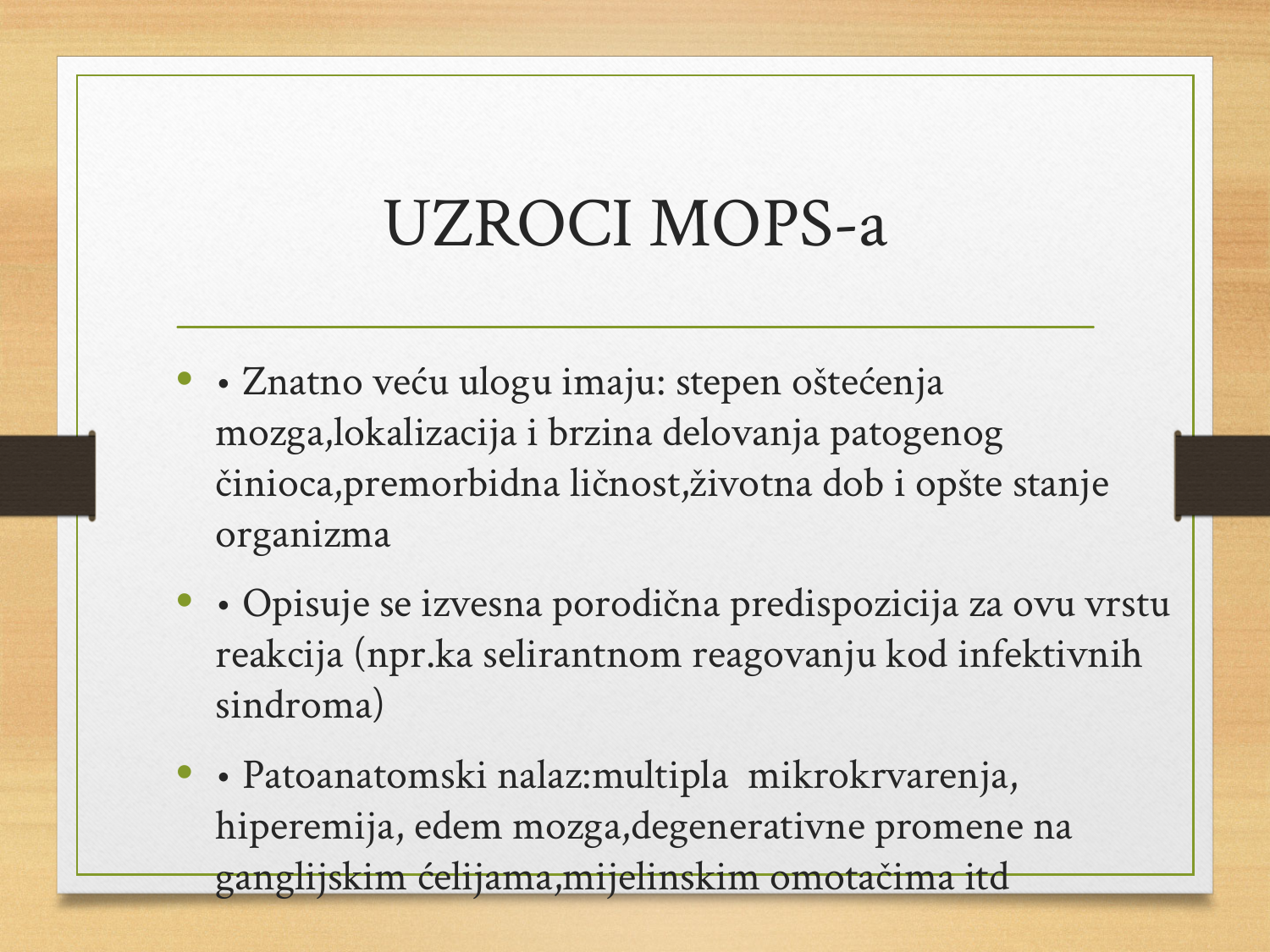

# UZROCI MOPS-a
• Znatno veću ulogu imaju: stepen oštećenja mozga,lokalizacija i brzina delovanja patogenog činioca,premorbidna ličnost,životna dob i opšte stanje organizma
• Opisuje se izvesna porodična predispozicija za ovu vrstu reakcija (npr.ka selirantnom reagovanju kod infektivnih sindroma)
• Patoanatomski nalaz:multipla  mikrokrvarenja, hiperemija, edem mozga,degenerativne promene na ganglijskim ćelijama,mijelinskim omotačima itd